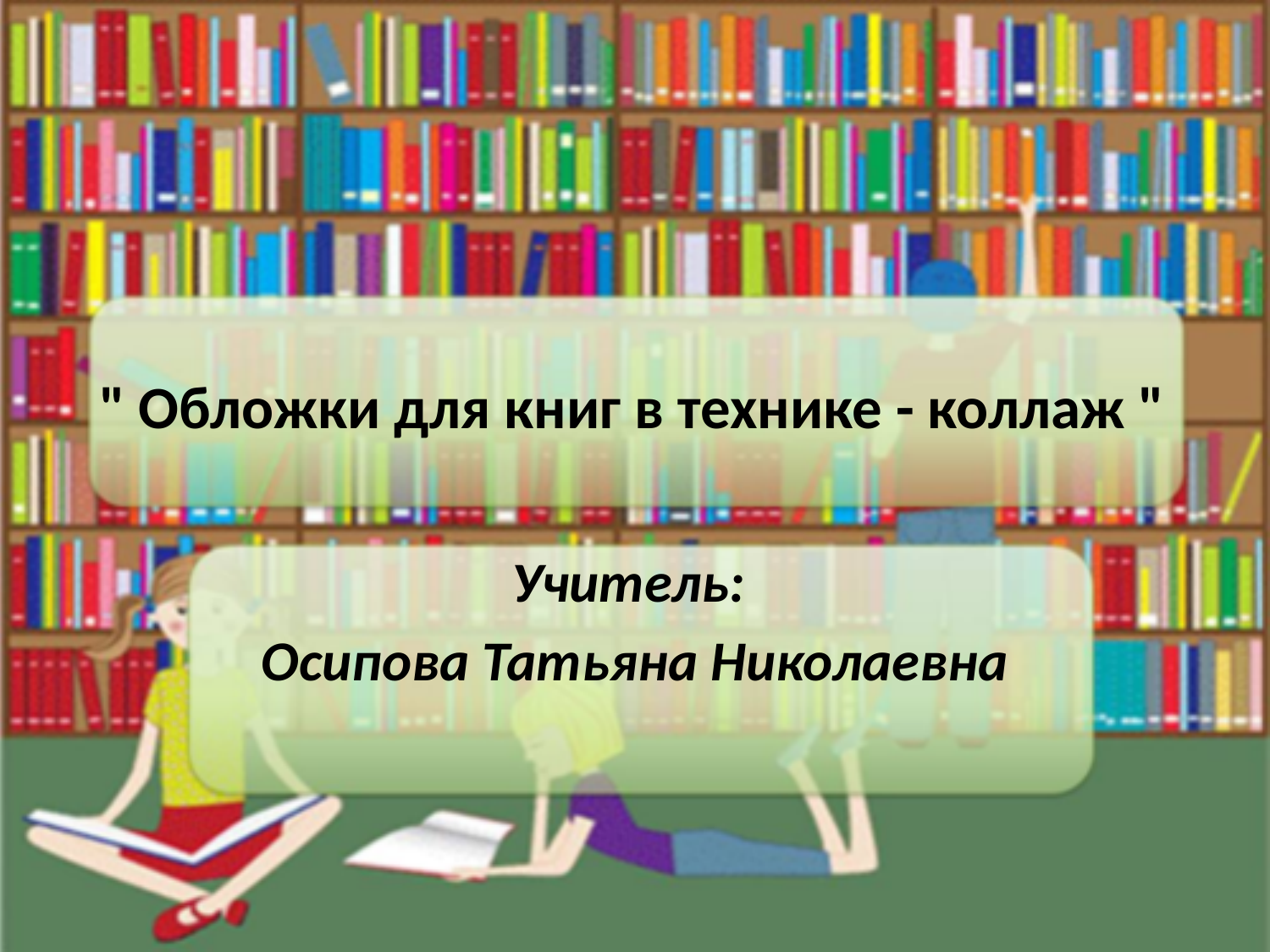

# " Обложки для книг в технике - коллаж "
Учитель:
Осипова Татьяна Николаевна